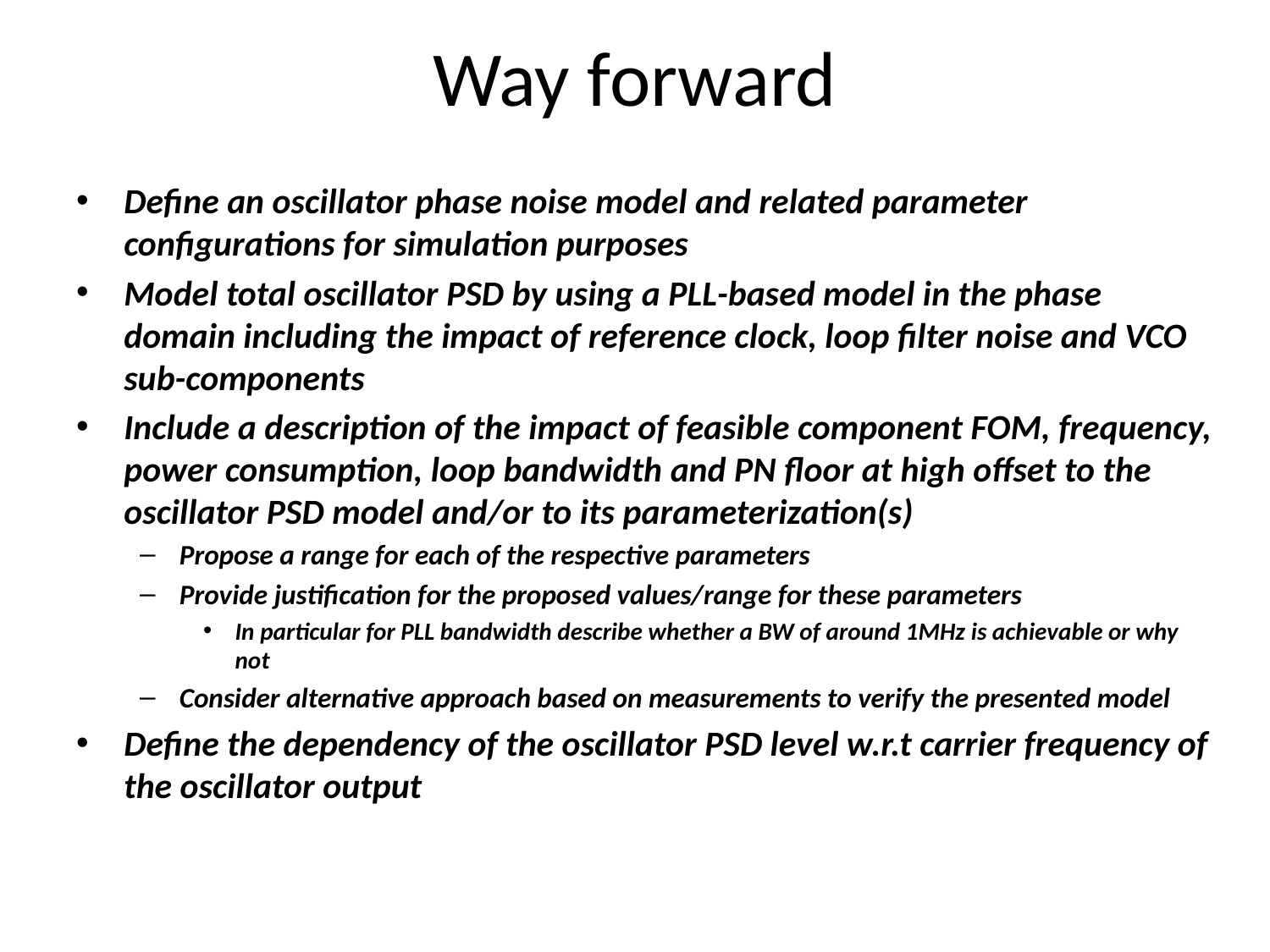

# Way forward
Define an oscillator phase noise model and related parameter configurations for simulation purposes
Model total oscillator PSD by using a PLL-based model in the phase domain including the impact of reference clock, loop filter noise and VCO sub-components
Include a description of the impact of feasible component FOM, frequency, power consumption, loop bandwidth and PN floor at high offset to the oscillator PSD model and/or to its parameterization(s)
Propose a range for each of the respective parameters
Provide justification for the proposed values/range for these parameters
In particular for PLL bandwidth describe whether a BW of around 1MHz is achievable or why not
Consider alternative approach based on measurements to verify the presented model
Define the dependency of the oscillator PSD level w.r.t carrier frequency of the oscillator output